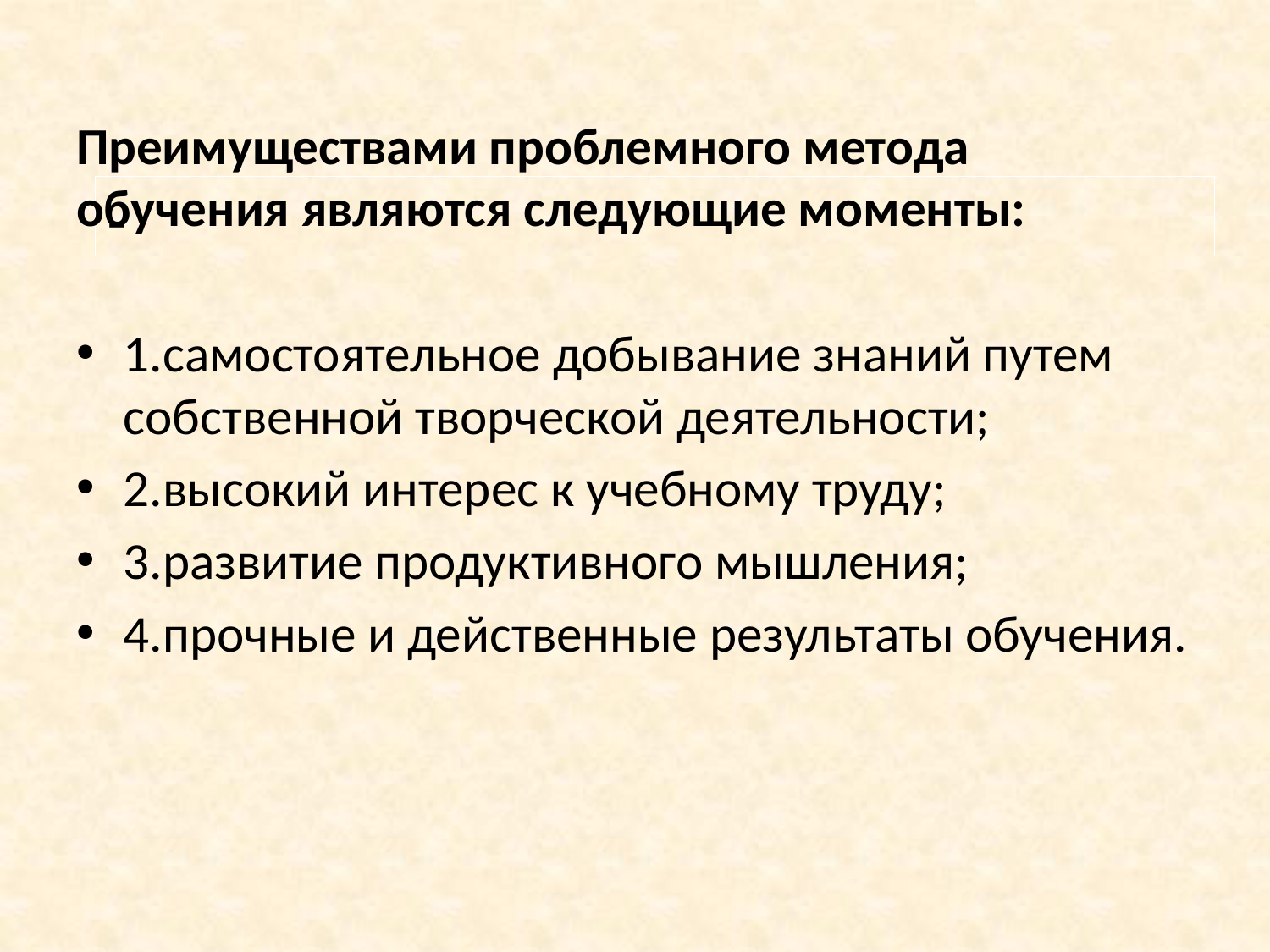

#
Преимуществами проблемного метода обучения являются следующие моменты:

1.самостоятельное добывание знаний путем собственной творческой деятельности;
2.высокий интерес к учебному труду;
3.развитие продуктивного мышления;
4.прочные и действенные результаты обучения.

-